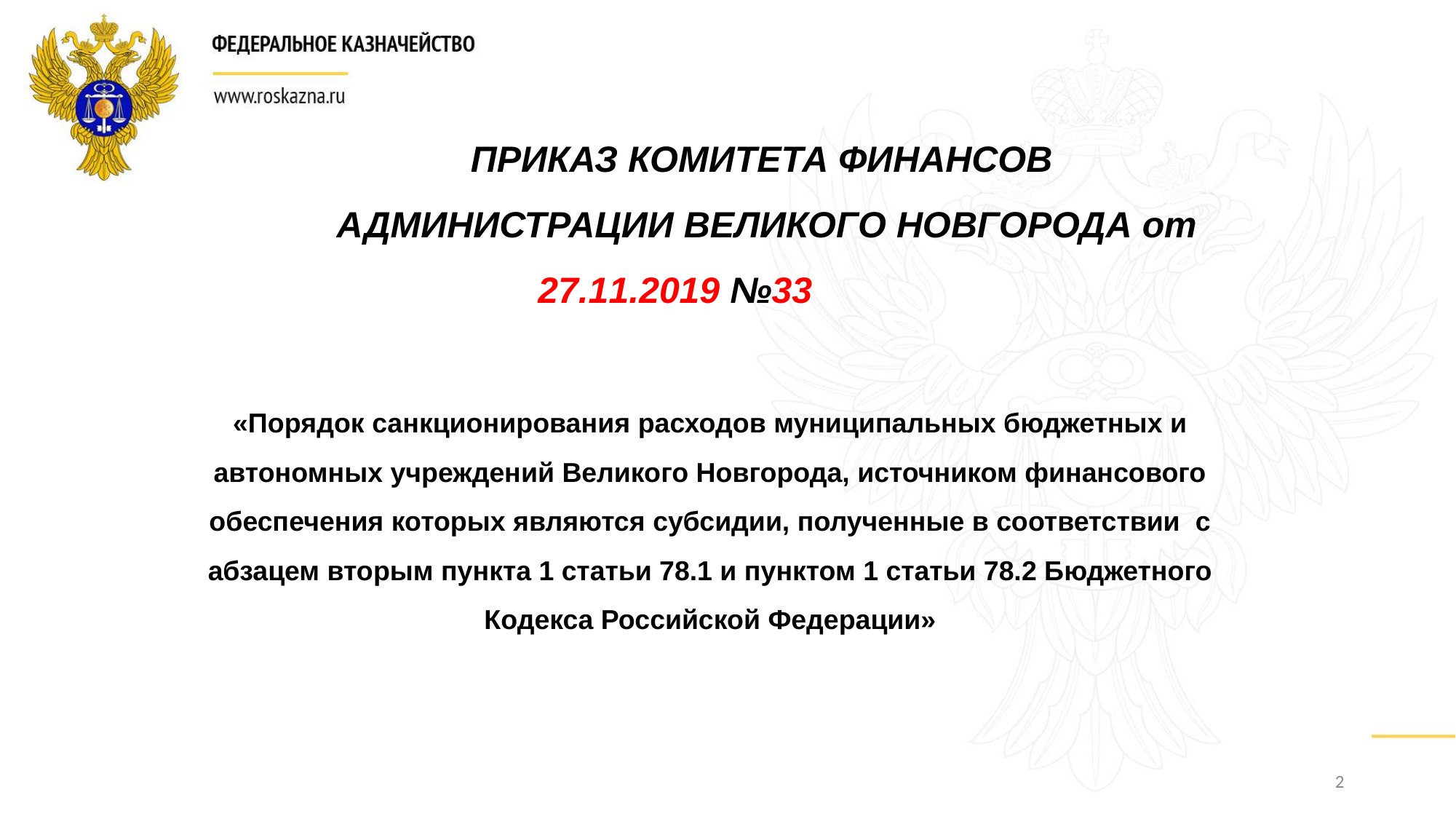

ПРИКАЗ КОМИТЕТА ФИНАНСОВ
АДМИНИСТРАЦИИ ВЕЛИКОГО НОВГОРОДА от 27.11.2019 №33
«Порядок санкционирования расходов муниципальных бюджетных и автономных учреждений Великого Новгорода, источником финансового обеспечения которых являются субсидии, полученные в соответствии  с абзацем вторым пункта 1 статьи 78.1 и пунктом 1 статьи 78.2 Бюджетного Кодекса Российской Федерации»
2